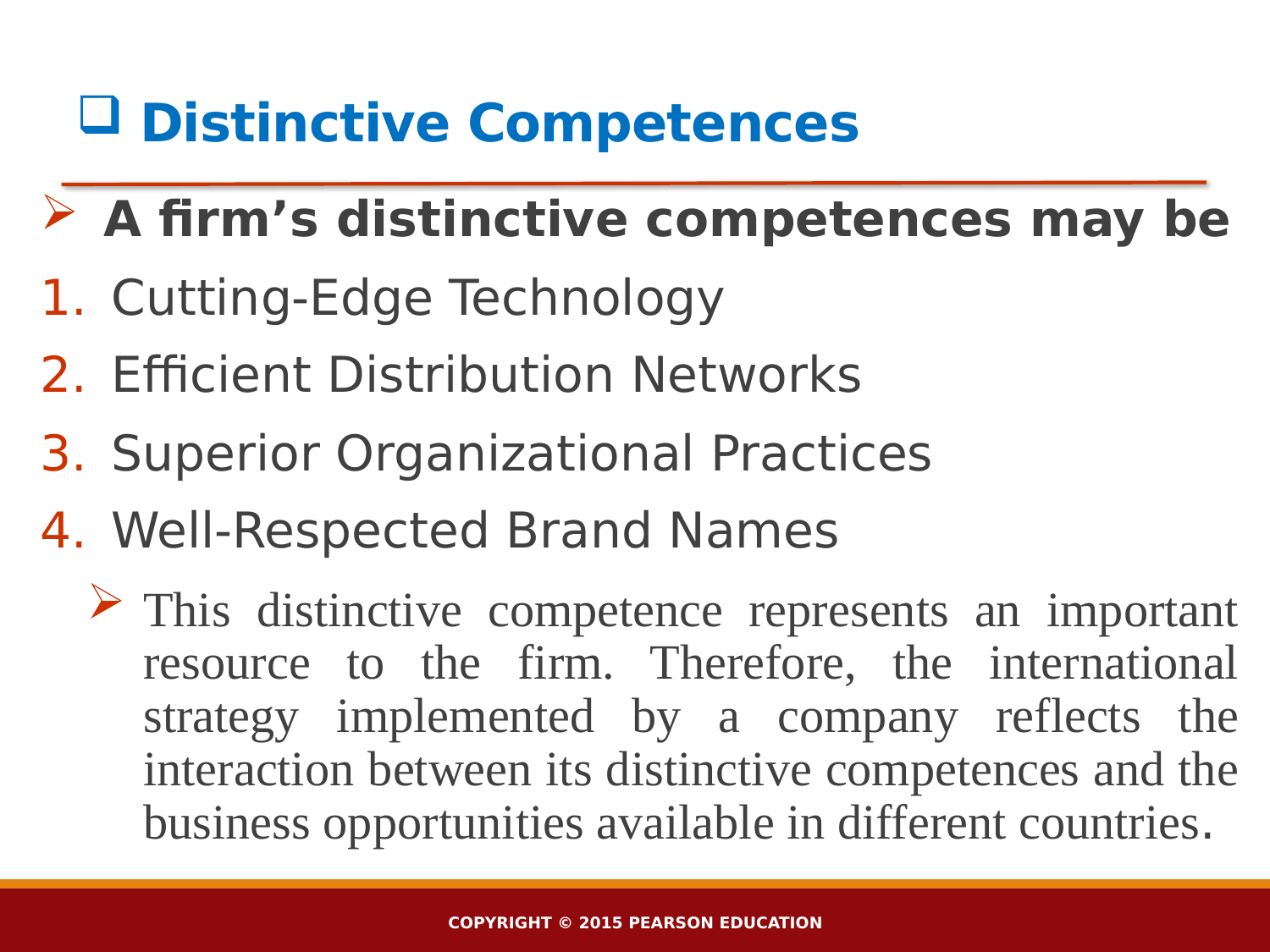

# Distinctive Competences
A firm’s distinctive competences may be
Cutting-Edge Technology
Efficient Distribution Networks
Superior Organizational Practices
Well-Respected Brand Names
This distinctive competence represents an important resource to the firm. Therefore, the international strategy implemented by a company reflects the interaction between its distinctive competences and the business opportunities available in different countries.

Copyright © 2015 Pearson Education